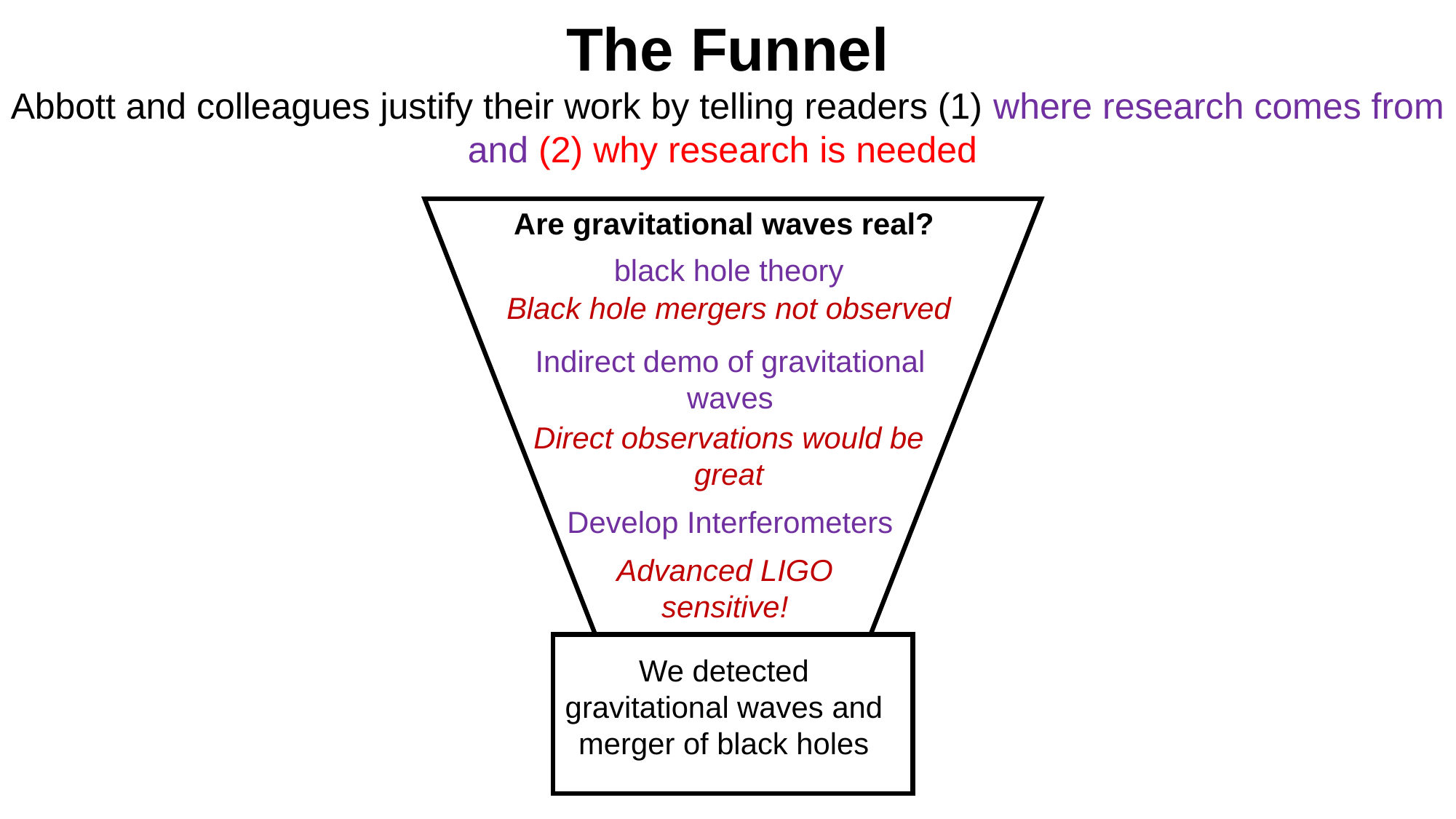

The Funnel
Abbott and colleagues justify their work by telling readers (1) where research comes from and (2) why research is needed

Are gravitational waves real?
black hole theory
Black hole mergers not observed
Indirect demo of gravitational waves
Direct observations would be great
Develop Interferometers
Advanced LIGO sensitive!

We detected gravitational waves and merger of black holes